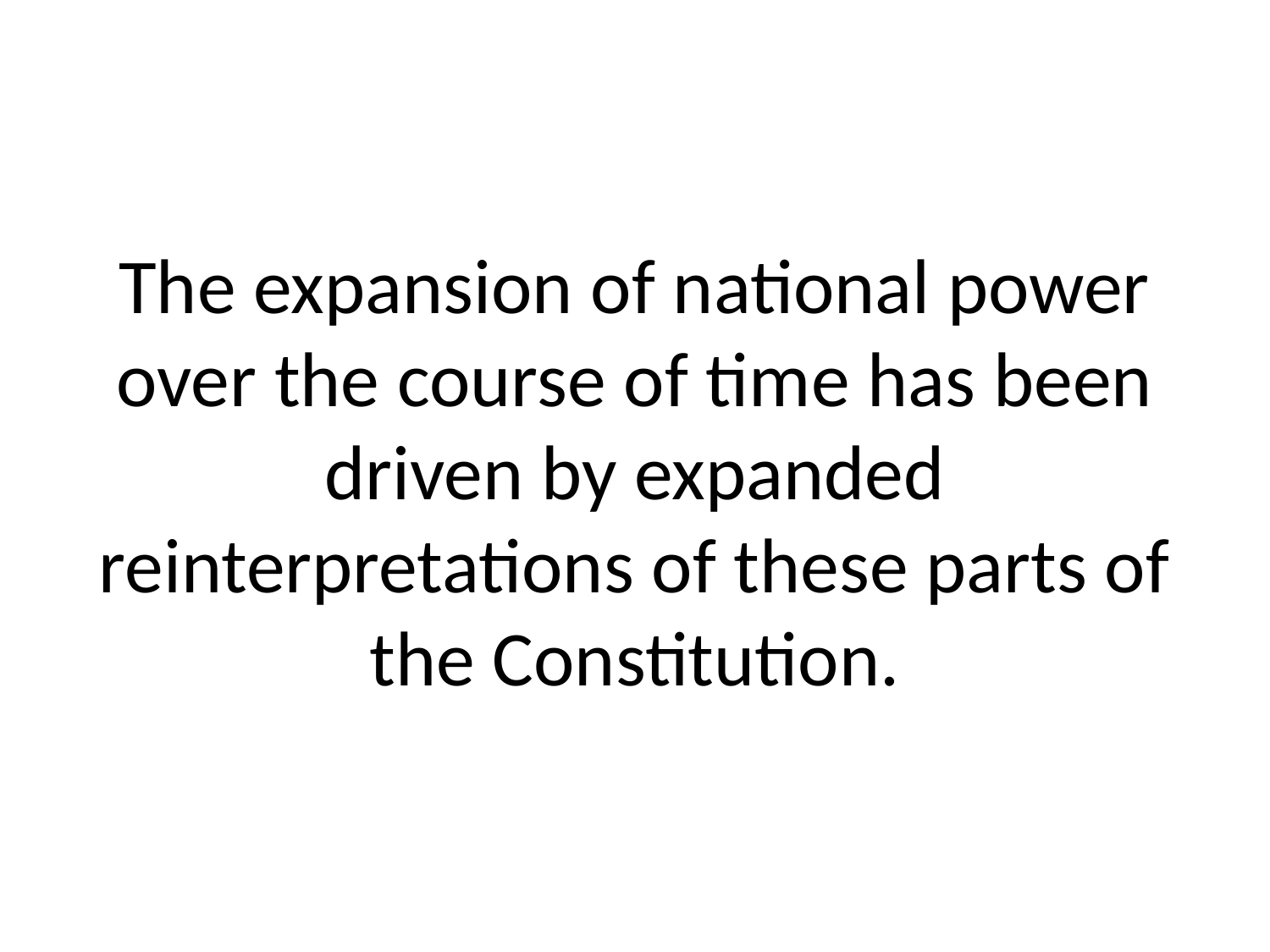

# The expansion of national power over the course of time has been driven by expanded reinterpretations of these parts of the Constitution.